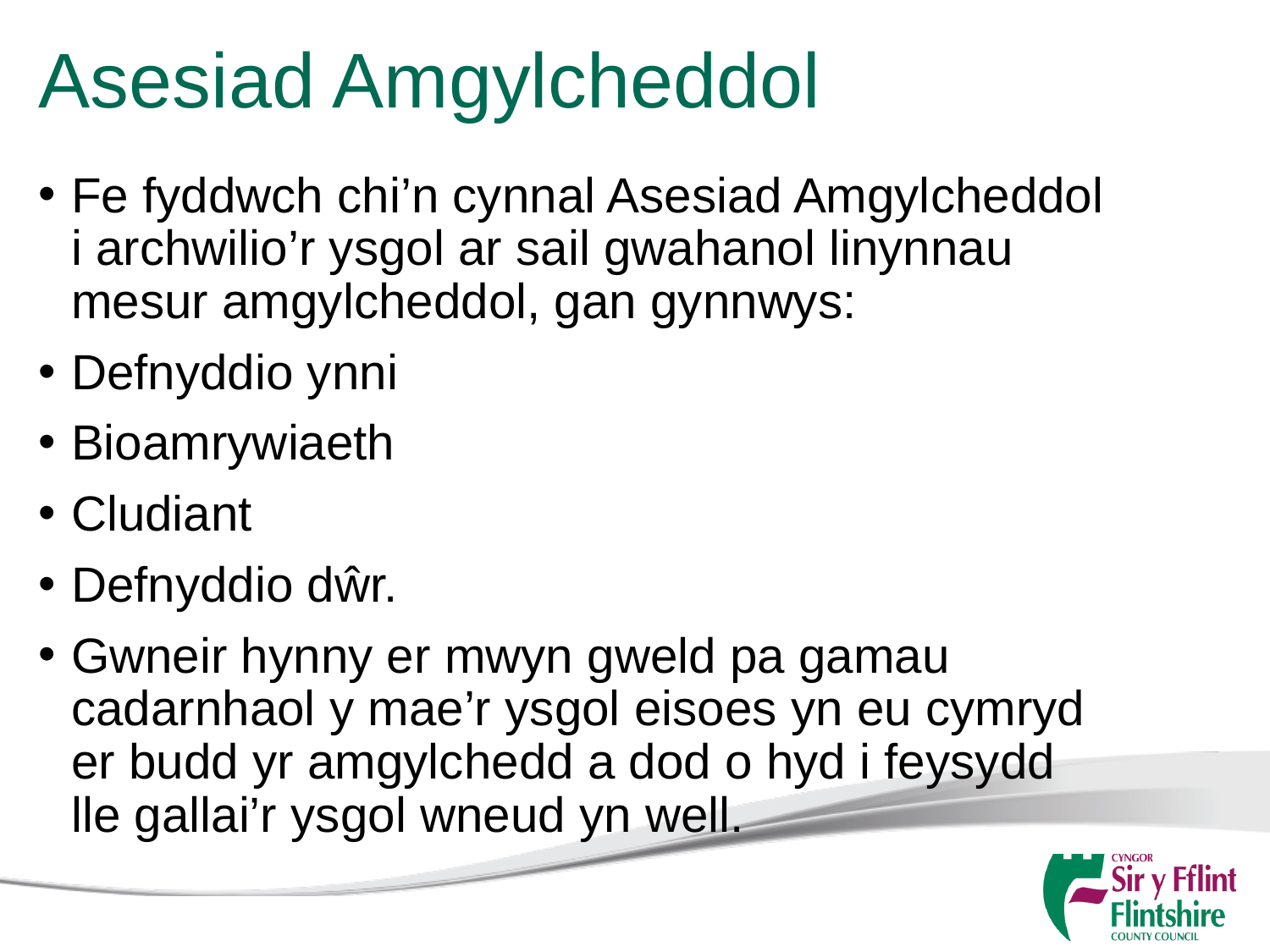

# Asesiad Amgylcheddol
Fe fyddwch chi’n cynnal Asesiad Amgylcheddol i archwilio’r ysgol ar sail gwahanol linynnau mesur amgylcheddol, gan gynnwys:
Defnyddio ynni
Bioamrywiaeth
Cludiant
Defnyddio dŵr.
Gwneir hynny er mwyn gweld pa gamau cadarnhaol y mae’r ysgol eisoes yn eu cymryd er budd yr amgylchedd a dod o hyd i feysydd lle gallai’r ysgol wneud yn well.